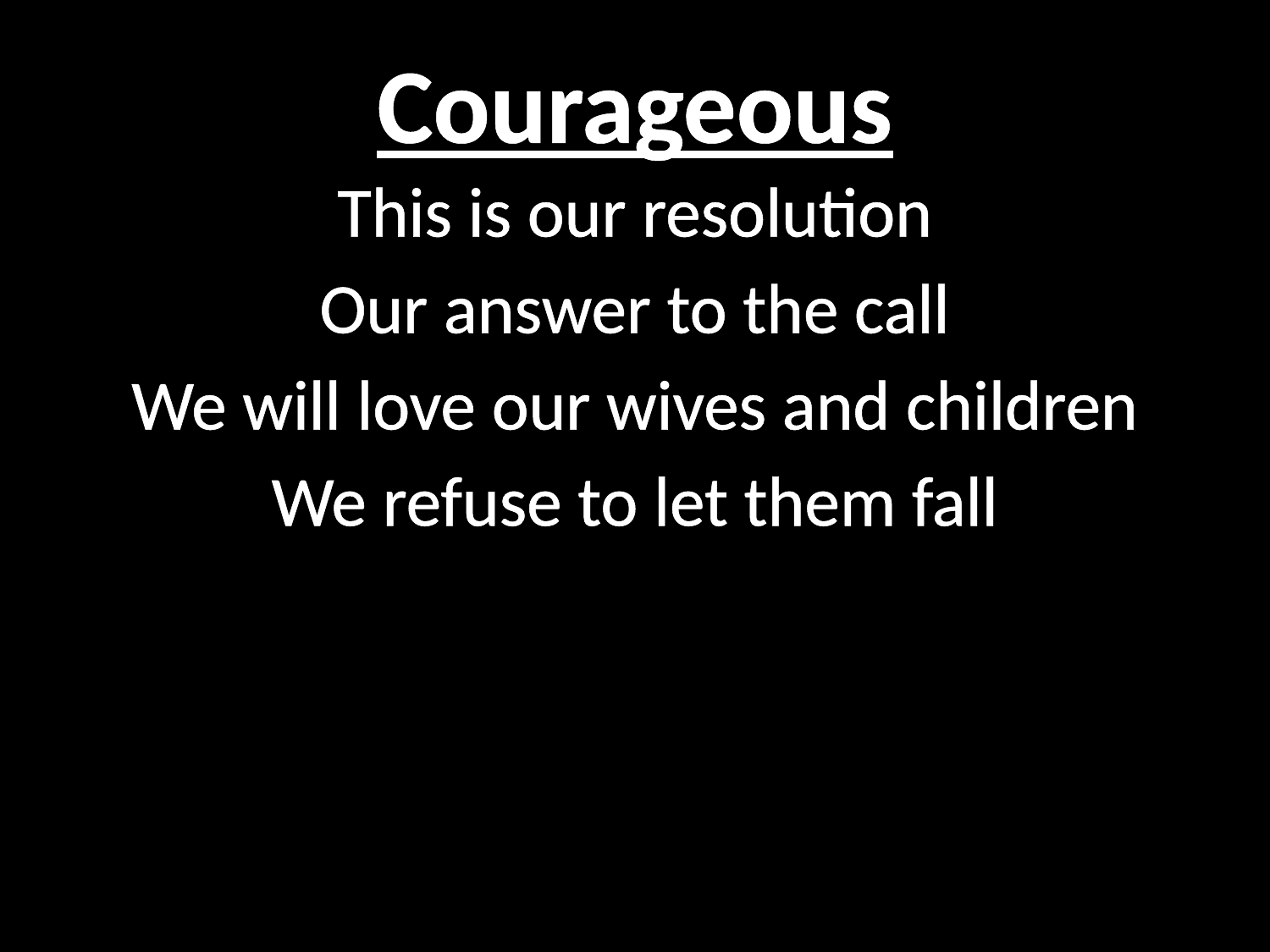

# Courageous
This is our resolution
Our answer to the call
We will love our wives and children
We refuse to let them fall